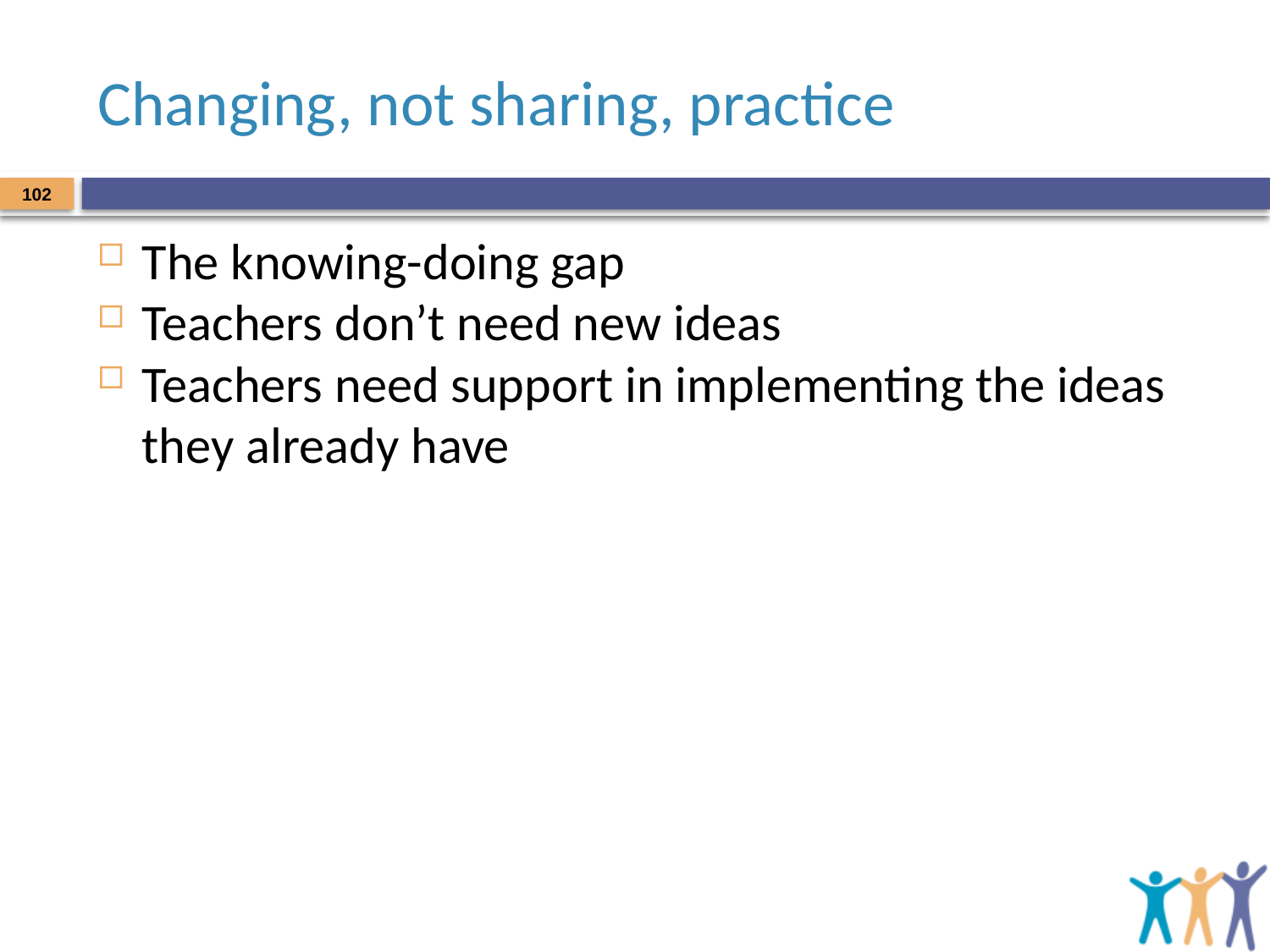

# Changing, not sharing, practice
102
The knowing-doing gap
Teachers don’t need new ideas
Teachers need support in implementing the ideas they already have